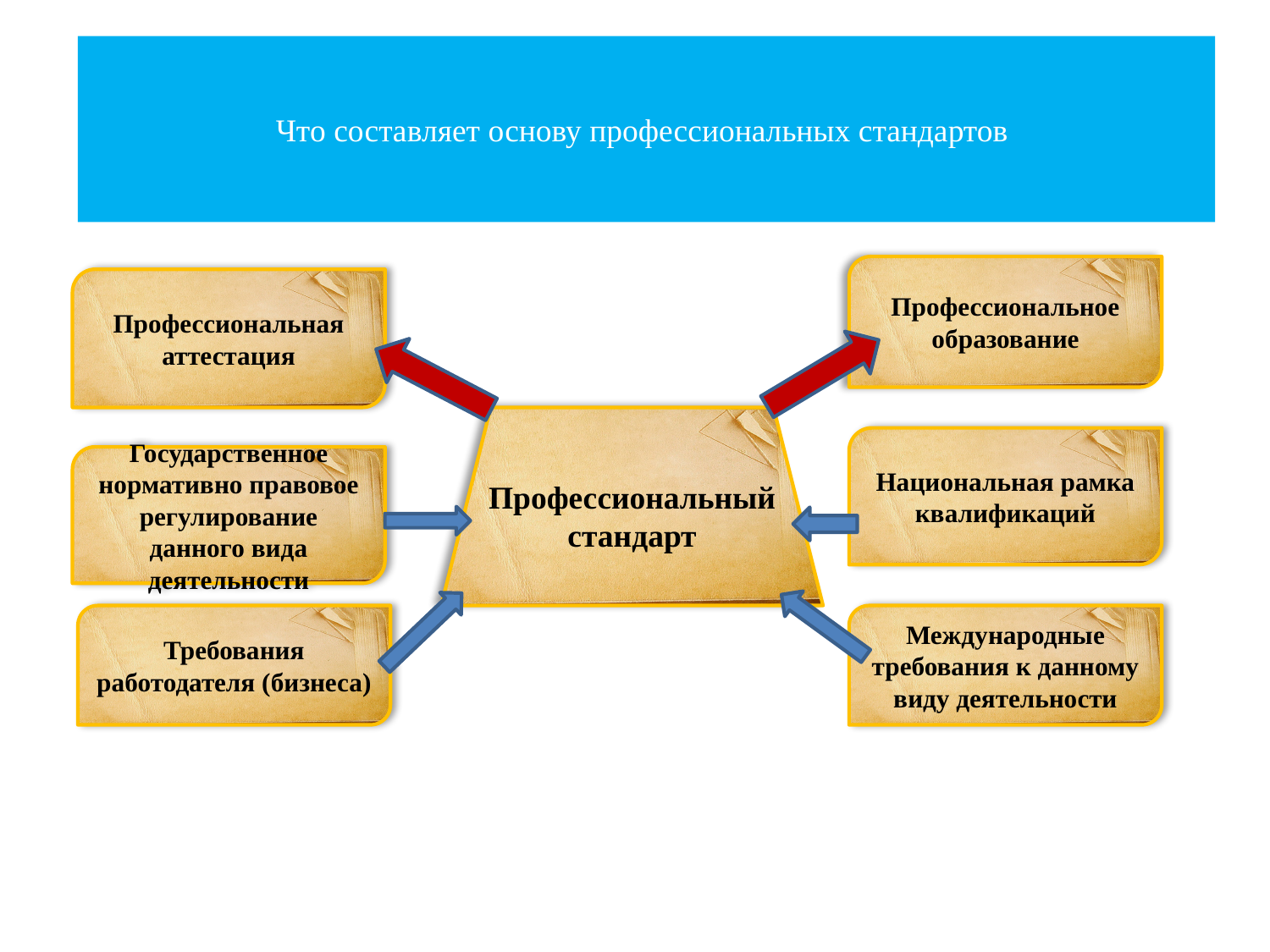

Что составляет основу профессиональных стандартов
Профессиональное образование
Профессиональная аттестация

Профессиональный стандарт
Национальная рамка квалификаций
Государственное нормативно правовое регулирование данного вида деятельности

Требования работодателя (бизнеса)
Международные требования к данному виду деятельности